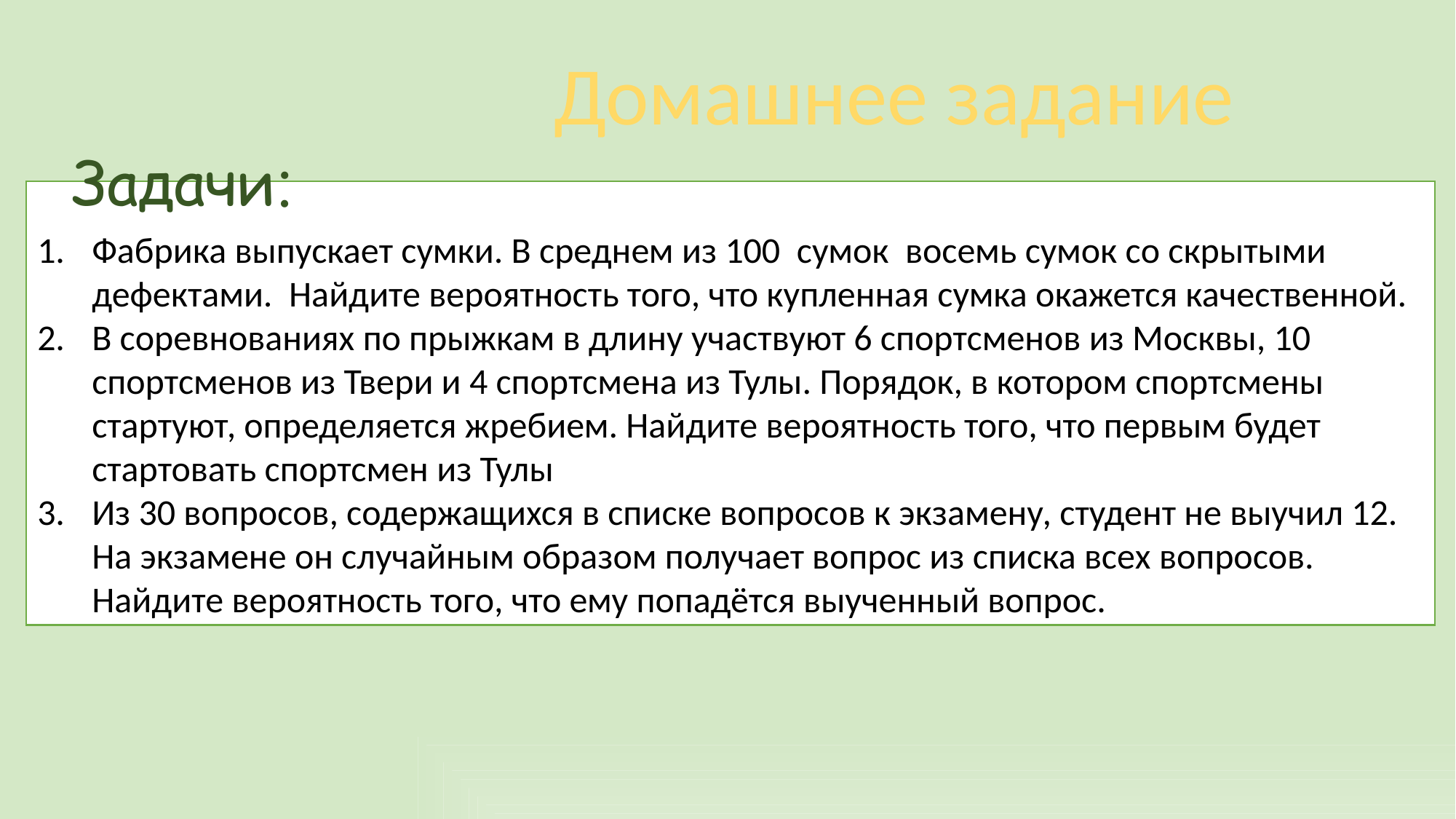

Домашнее задание
Задачи:

Фабрика выпускает сумки. В среднем из 100  сумок  восемь сумок со скрытыми дефектами.  Найдите вероятность того, что купленная сумка окажется качественной.
В соревнованиях по прыжкам в длину участвуют 6 спортсменов из Москвы, 10 спортсменов из Твери и 4 спортсмена из Тулы. Порядок, в котором спортсмены стартуют, определяется жребием. Найдите вероятность того, что первым будет стартовать спортсмен из Тулы
Из 30 вопросов, содержащихся в списке вопросов к экзамену, студент не выучил 12. На экзамене он случайным образом получает вопрос из списка всех вопросов. Найдите вероятность того, что ему попадётся выученный вопрос.